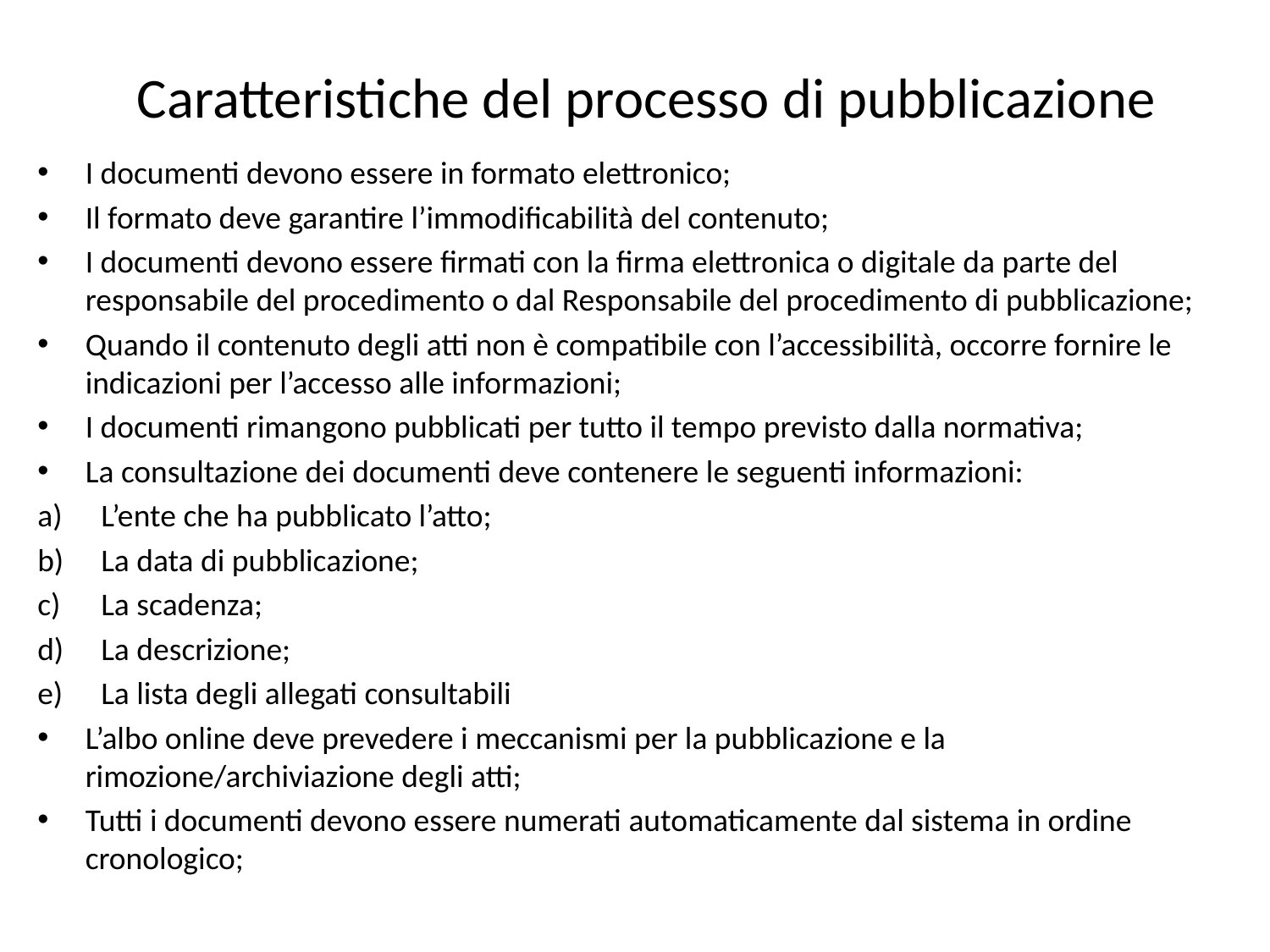

# Caratteristiche del processo di pubblicazione
I documenti devono essere in formato elettronico;
Il formato deve garantire l’immodificabilità del contenuto;
I documenti devono essere firmati con la firma elettronica o digitale da parte del responsabile del procedimento o dal Responsabile del procedimento di pubblicazione;
Quando il contenuto degli atti non è compatibile con l’accessibilità, occorre fornire le indicazioni per l’accesso alle informazioni;
I documenti rimangono pubblicati per tutto il tempo previsto dalla normativa;
La consultazione dei documenti deve contenere le seguenti informazioni:
L’ente che ha pubblicato l’atto;
La data di pubblicazione;
La scadenza;
La descrizione;
La lista degli allegati consultabili
L’albo online deve prevedere i meccanismi per la pubblicazione e la rimozione/archiviazione degli atti;
Tutti i documenti devono essere numerati automaticamente dal sistema in ordine cronologico;